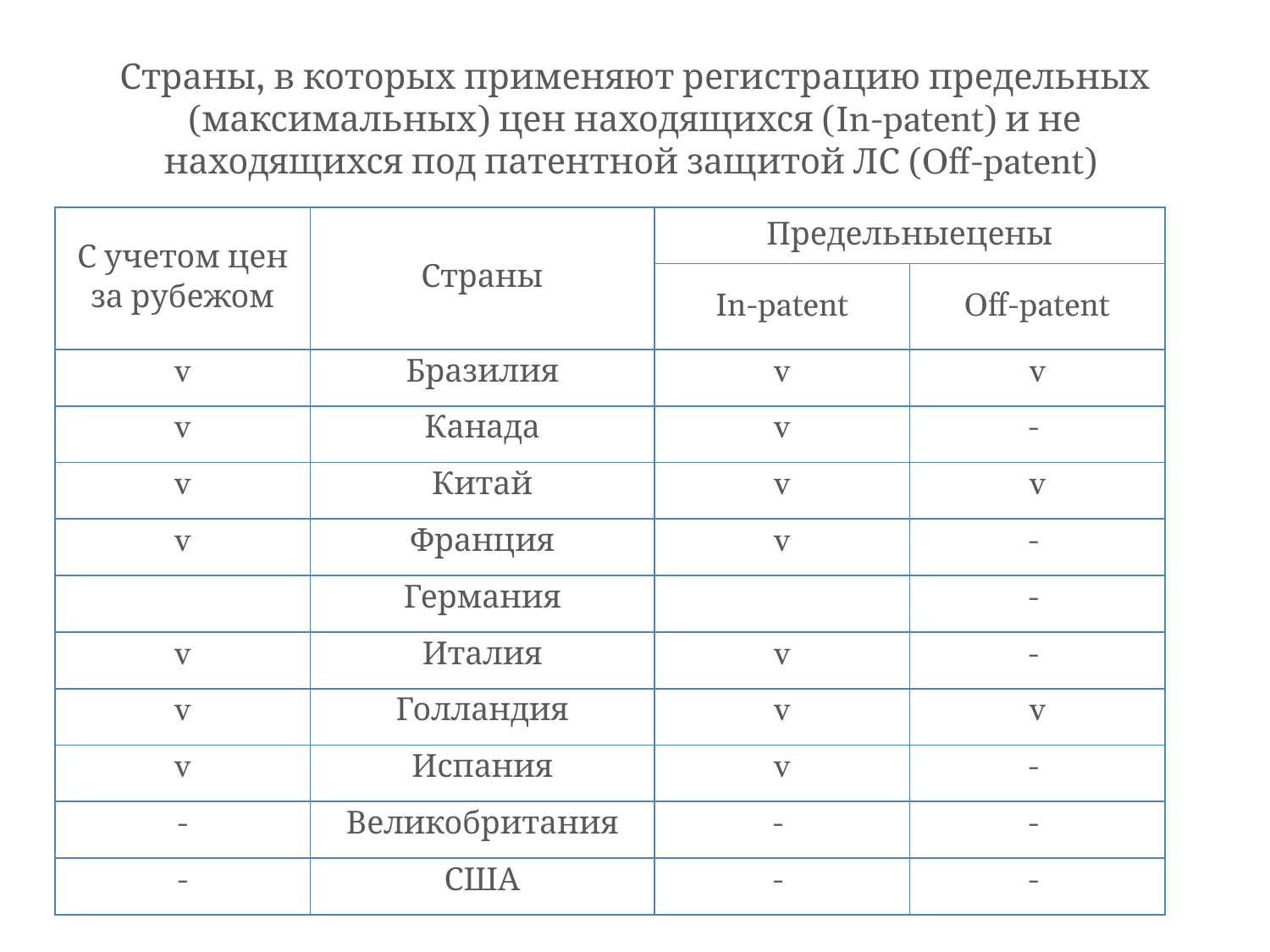

# Страны, в которых применяют регистрацию предельных (максимальных) цен находящихся (In-patent) и не находящихся под патентной защитой ЛС (Off-patent)
| С учетом цен за рубежом | Страны | Предельныецены |  |
| --- | --- | --- | --- |
|  |  | In-patent | Off-patent |
| v | Бразилия | v | v |
| v | Канада | v | - |
| v | Китай | v | v |
| v | Франция | v | - |
|  | Германия |  | - |
| v | Италия | v | - |
| v | Голландия | v | v |
| v | Испания | v | - |
| - | Великобритания | - | - |
| - | США | - | - |